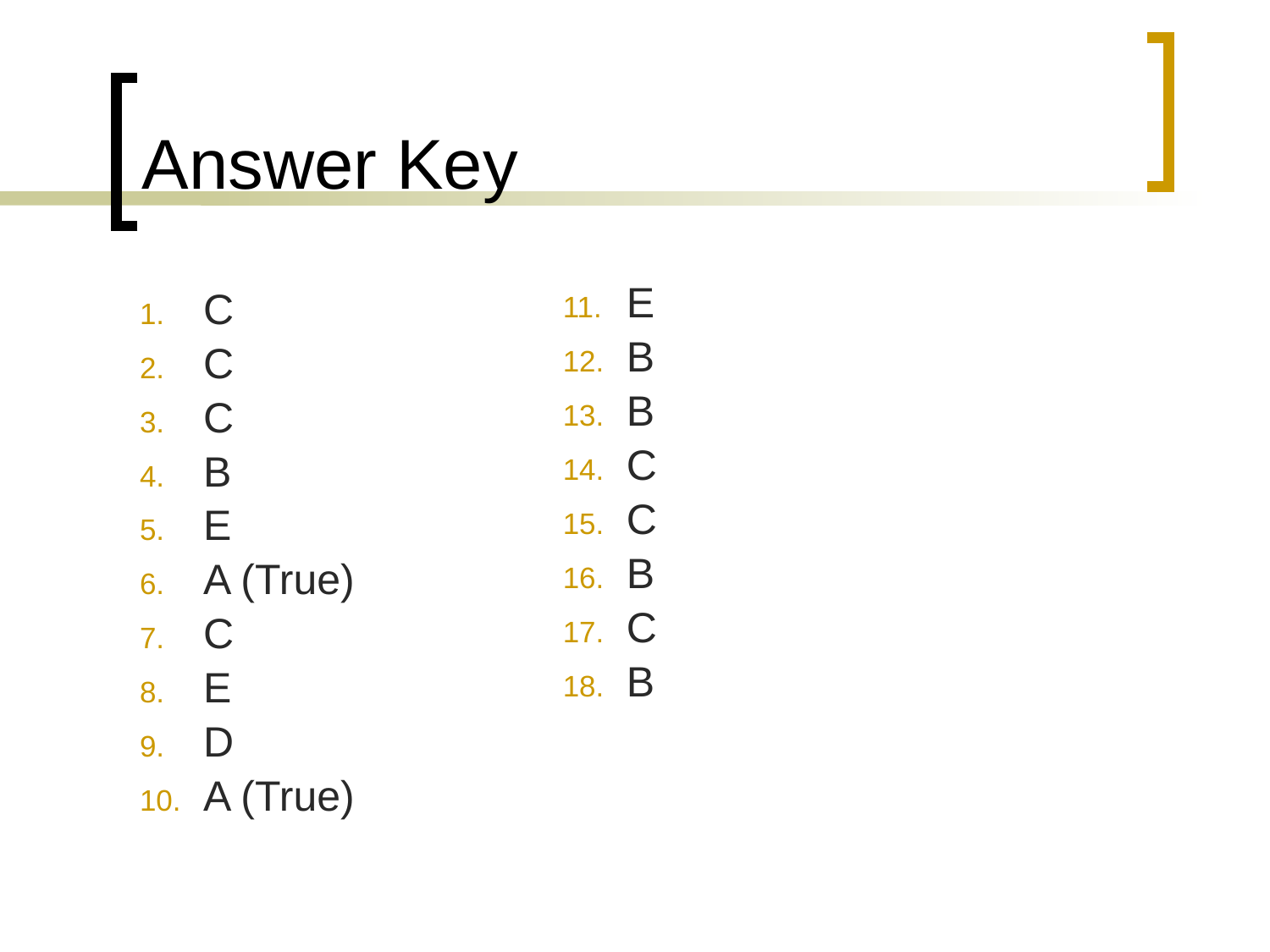

# Answer Key

C
C
C
B
E
A (True)
C
E
D
A (True)

E
B
B
C
C
B
C
B